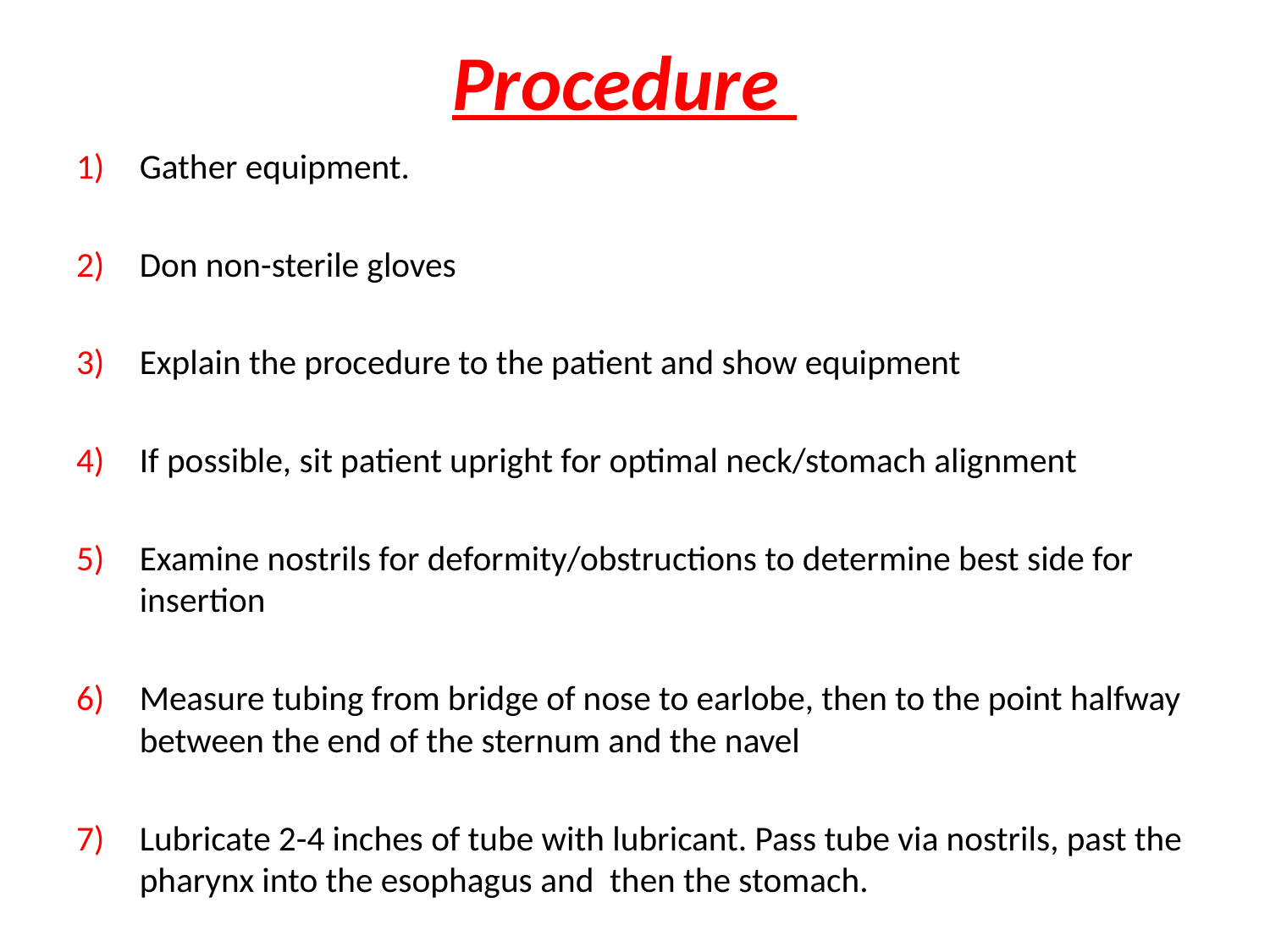

# Procedure
Gather equipment.

Don non-sterile gloves

Explain the procedure to the patient and show equipment

If possible, sit patient upright for optimal neck/stomach alignment

Examine nostrils for deformity/obstructions to determine best side for insertion

Measure tubing from bridge of nose to earlobe, then to the point halfway between the end of the sternum and the navel

Lubricate 2-4 inches of tube with lubricant. Pass tube via nostrils, past the pharynx into the esophagus and  then the stomach.